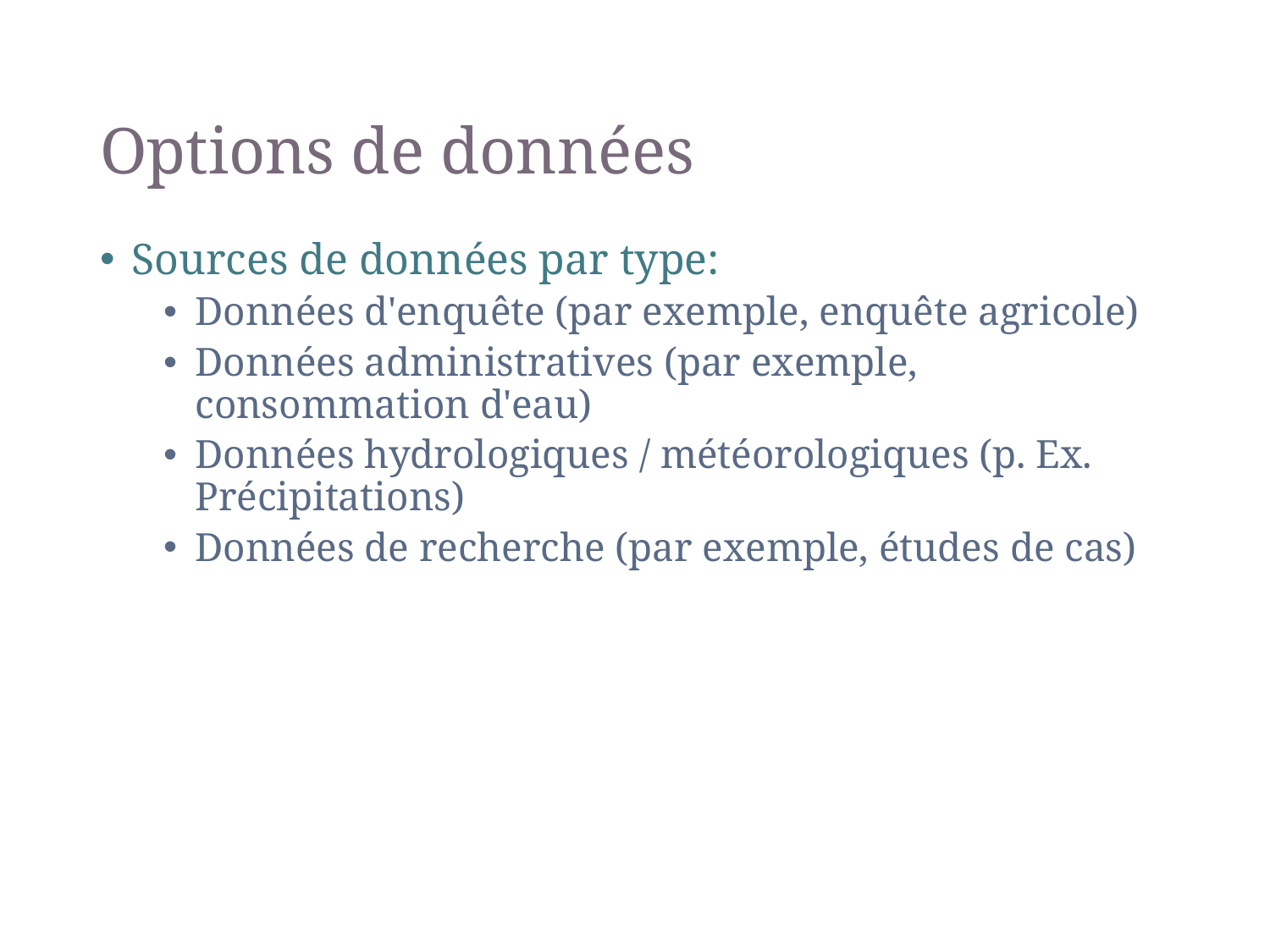

# Options de données
Sources de données par type:
Données d'enquête (par exemple, enquête agricole)
Données administratives (par exemple, consommation d'eau)
Données hydrologiques / météorologiques (p. Ex. Précipitations)
Données de recherche (par exemple, études de cas)
29
SEEA-CF - Water accounts